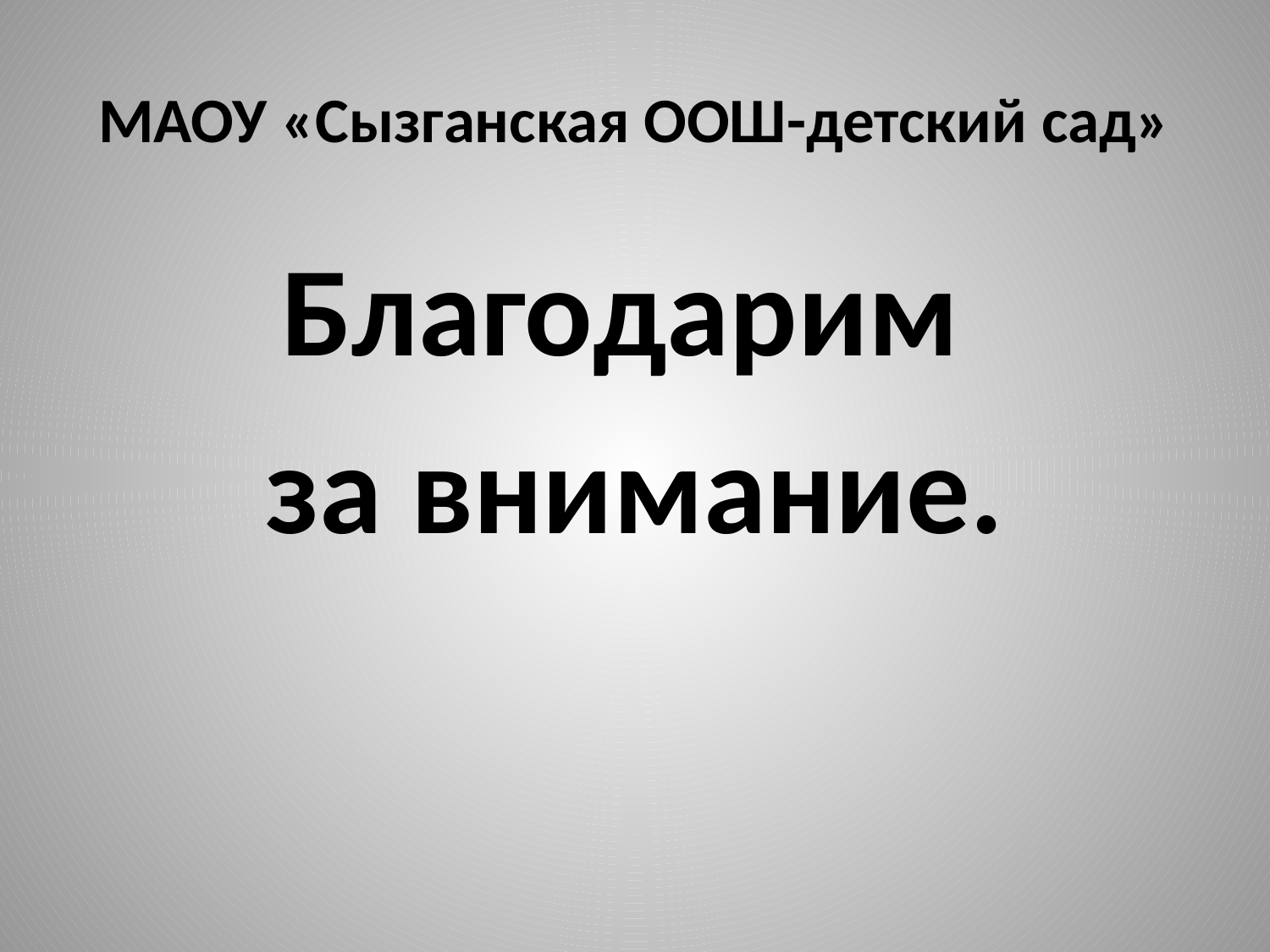

# МАОУ «Сызганская ООШ-детский сад»
Благодарим
за внимание.